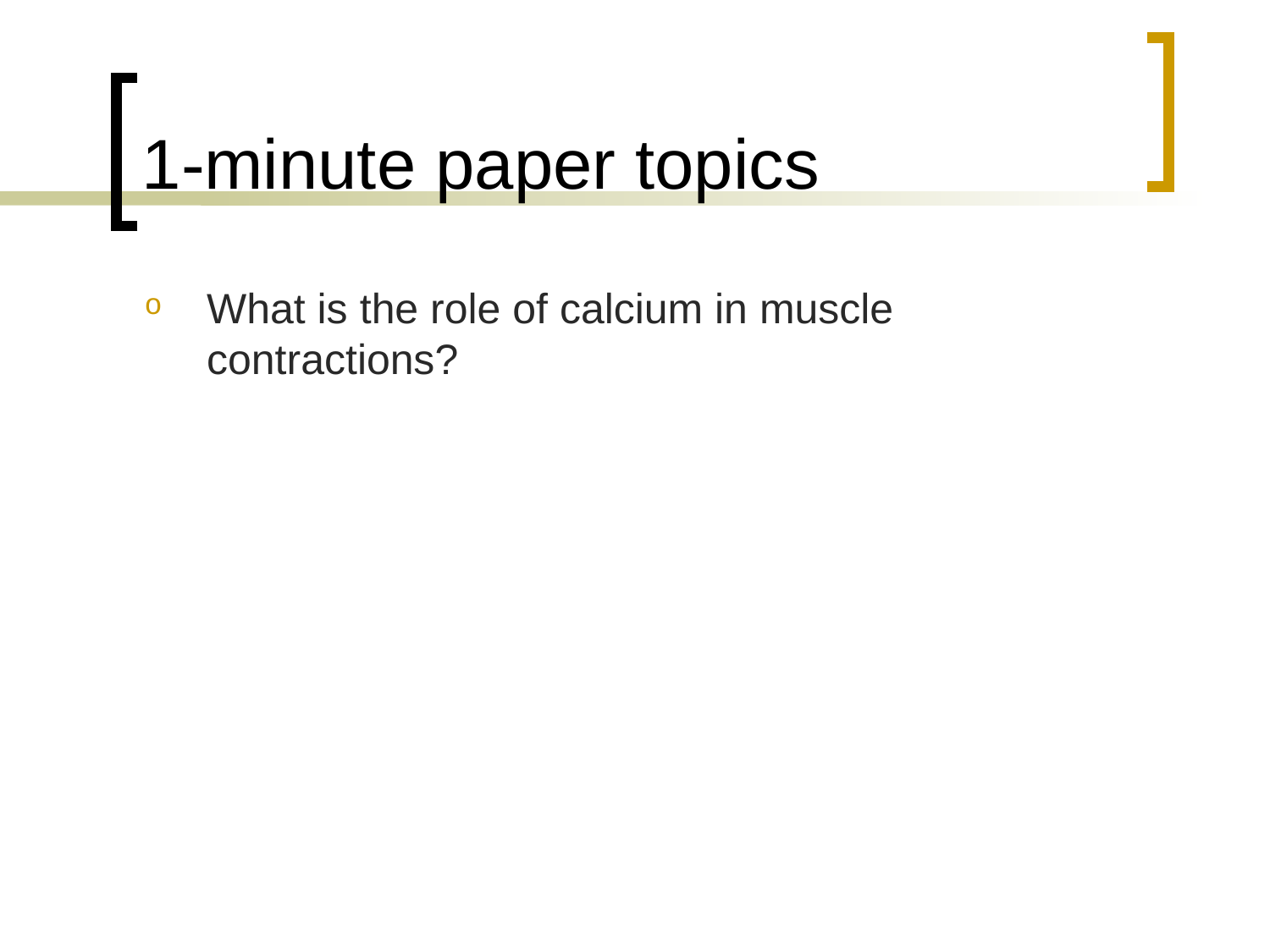

# 1-minute paper topics
What is the role of calcium in muscle contractions?